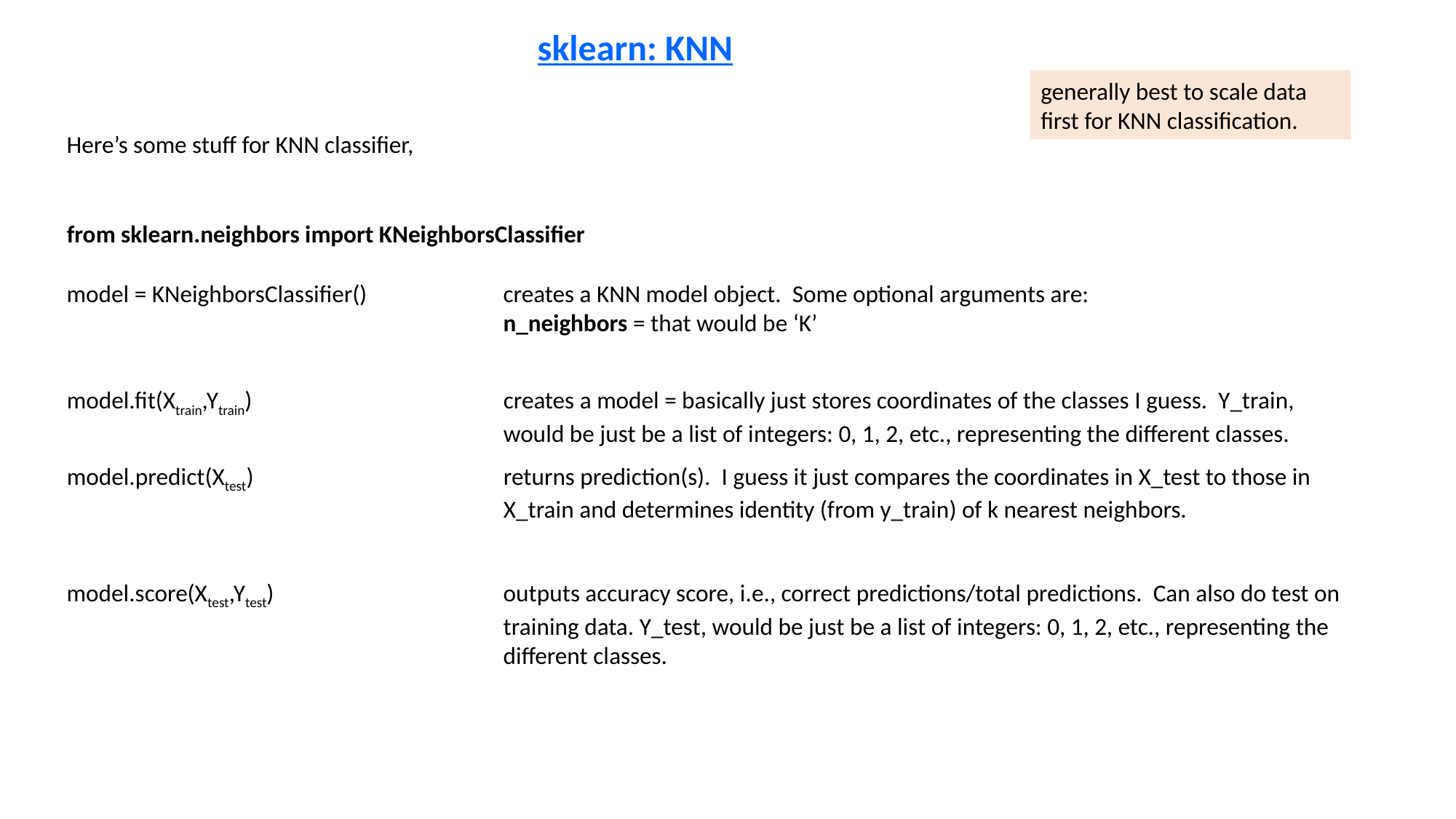

sklearn: KNN
generally best to scale data first for KNN classification.
Here’s some stuff for KNN classifier,
from sklearn.neighbors import KNeighborsClassifier
model = KNeighborsClassifier()		creates a KNN model object.  Some optional arguments are:
				n_neighbors = that would be ‘K’
model.fit(Xtrain,Ytrain)			creates a model = basically just stores coordinates of the classes I guess.  Y_train,
				would be just be a list of integers: 0, 1, 2, etc., representing the different classes.
model.predict(Xtest)			returns prediction(s).  I guess it just compares the coordinates in X_test to those in
				X_train and determines identity (from y_train) of k nearest neighbors.
model.score(Xtest,Ytest)			outputs accuracy score, i.e., correct predictions/total predictions.  Can also do test on
				training data. Y_test, would be just be a list of integers: 0, 1, 2, etc., representing the
				different classes.